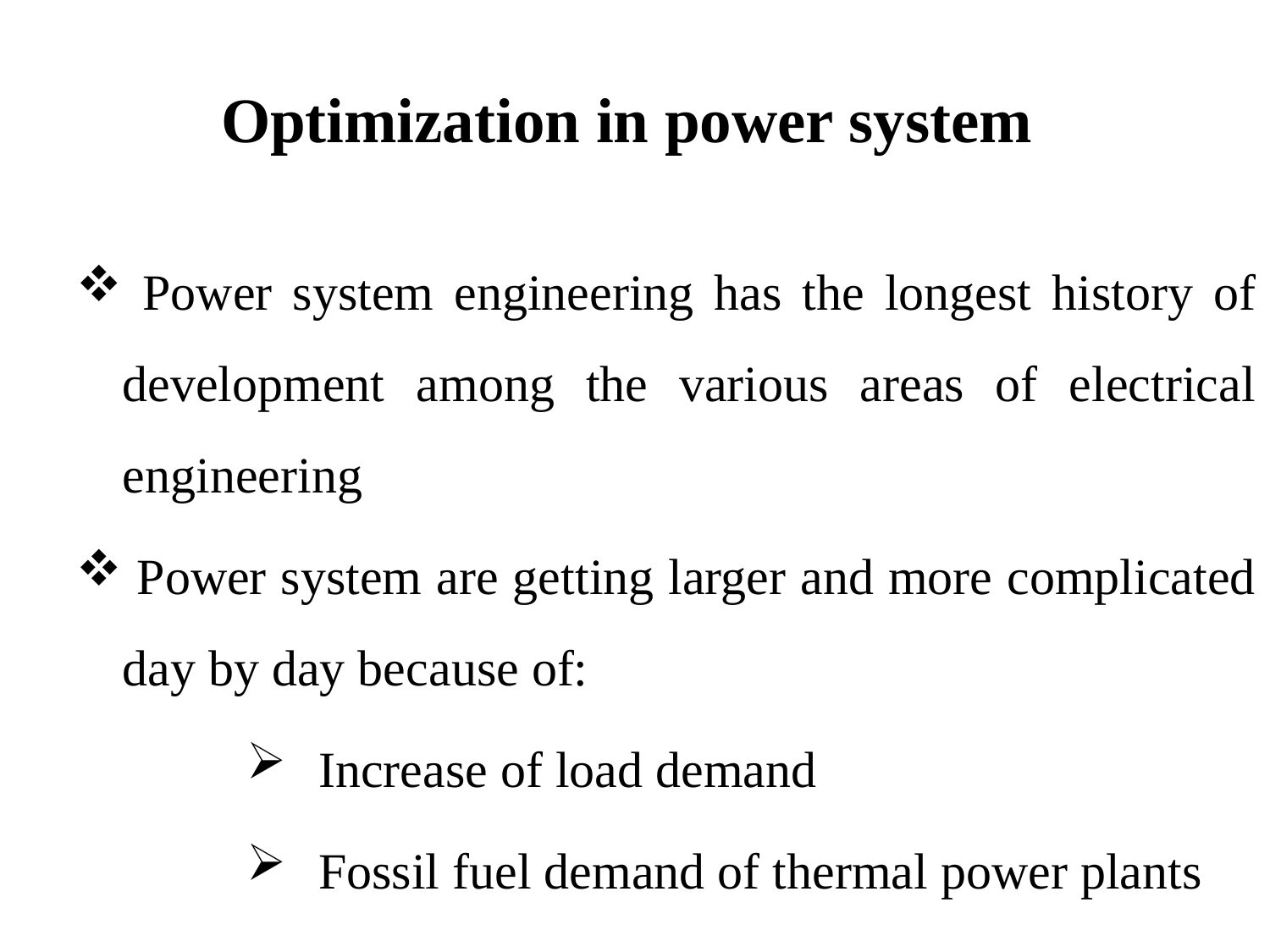

# Optimization in power system
 Power system engineering has the longest history of development among the various areas of electrical engineering
 Power system are getting larger and more complicated day by day because of:
 Increase of load demand
 Fossil fuel demand of thermal power plants